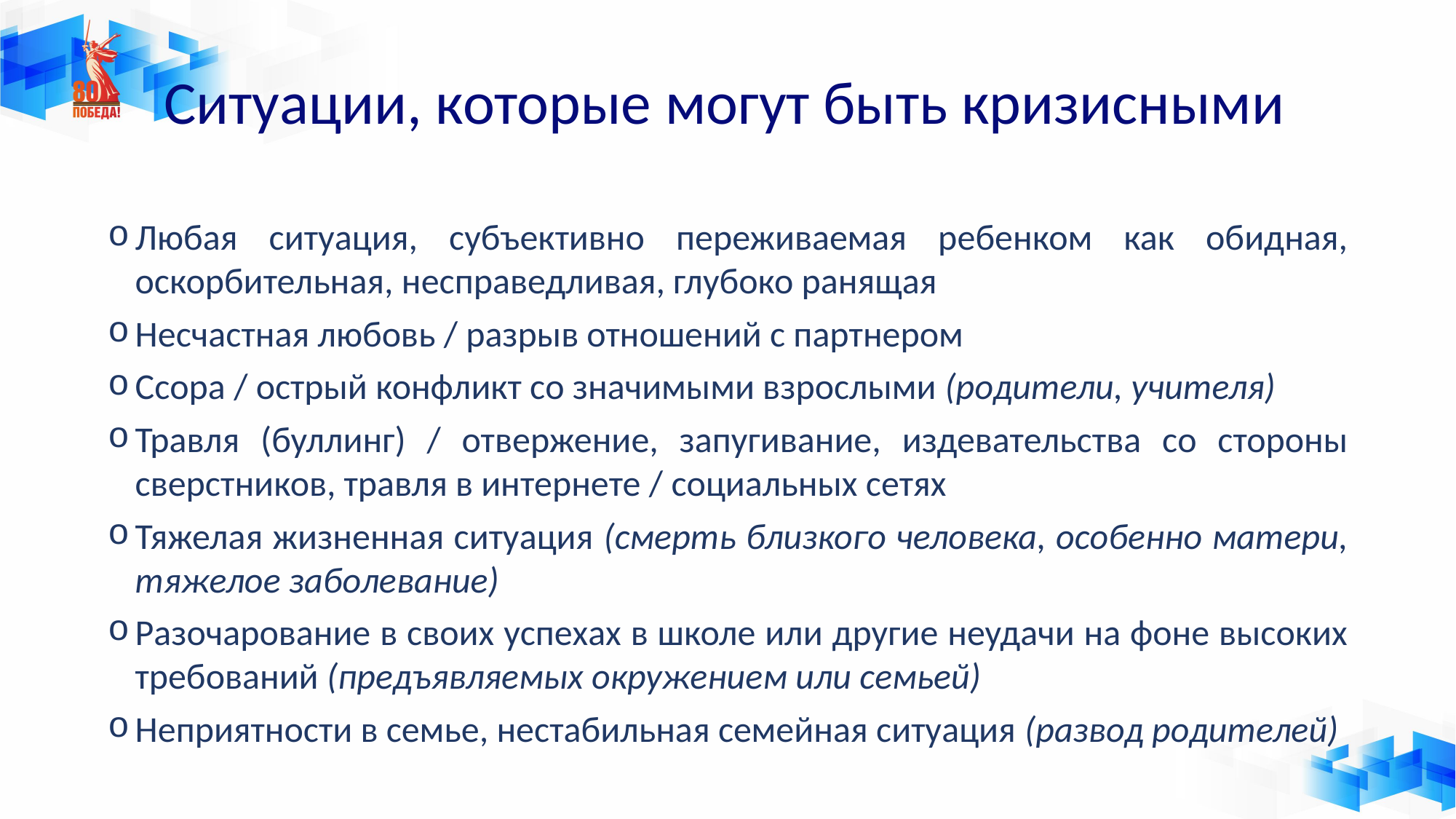

# Ситуации, которые могут быть кризисными
Любая ситуация, субъективно переживаемая ребенком как обидная, оскорбительная, несправедливая, глубоко ранящая
Несчастная любовь / разрыв отношений с партнером
Ссора / острый конфликт со значимыми взрослыми (родители, учителя)
Травля (буллинг) / отвержение, запугивание, издевательства со стороны сверстников, травля в интернете / социальных сетях
Тяжелая жизненная ситуация (смерть близкого человека, особенно матери, тяжелое заболевание)
Разочарование в своих успехах в школе или другие неудачи на фоне высоких требований (предъявляемых окружением или семьей)
Неприятности в семье, нестабильная семейная ситуация (развод родителей)